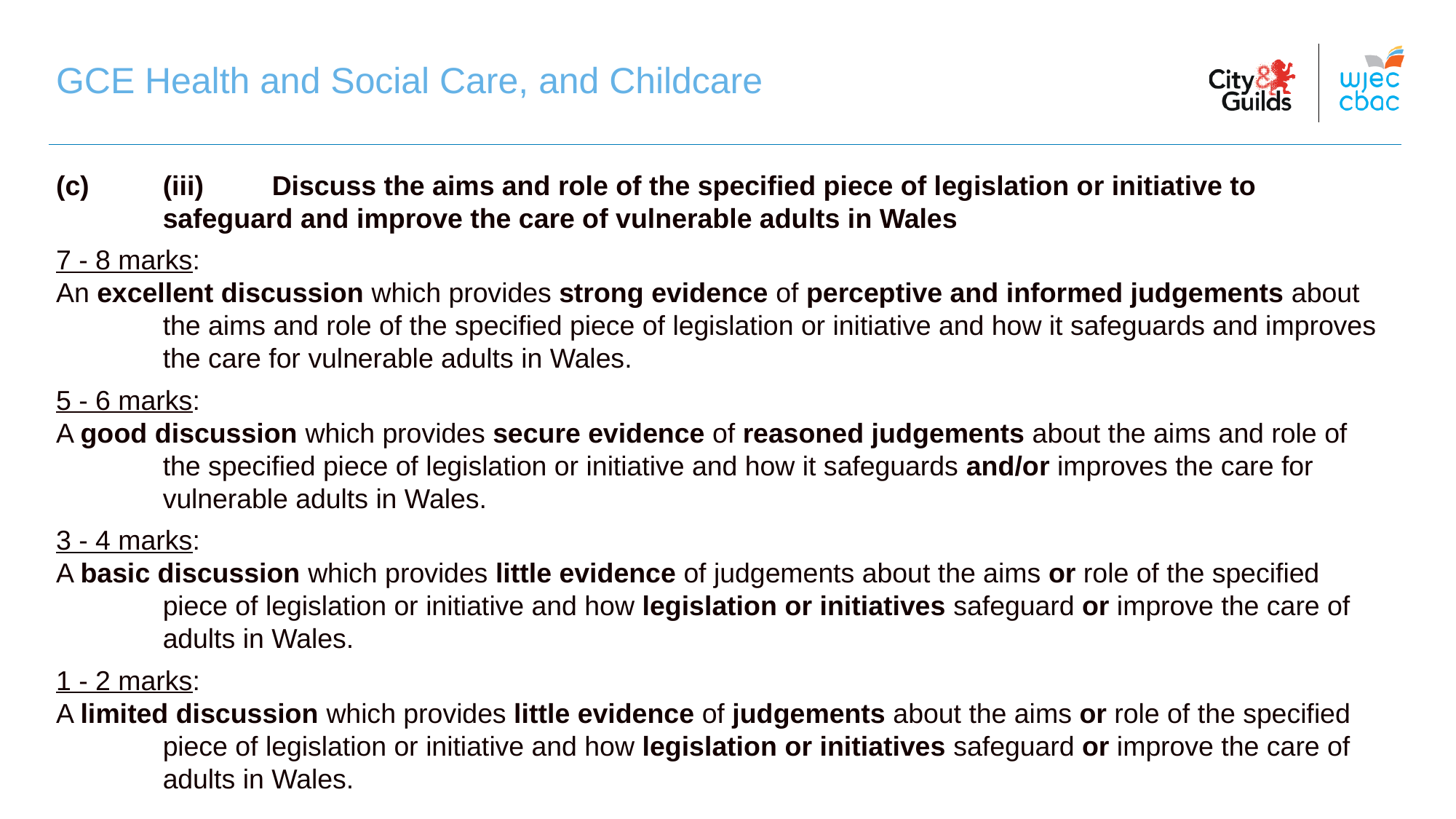

GCE Health and Social Care, and Childcare
(c)	(iii)	Discuss the aims and role of the specified piece of legislation or initiative to safeguard and improve the care of vulnerable adults in Wales
7 - 8 marks:
An excellent discussion which provides strong evidence of perceptive and informed judgements about the aims and role of the specified piece of legislation or initiative and how it safeguards and improves the care for vulnerable adults in Wales.
5 - 6 marks:
A good discussion which provides secure evidence of reasoned judgements about the aims and role of the specified piece of legislation or initiative and how it safeguards and/or improves the care for vulnerable adults in Wales.
3 - 4 marks:
A basic discussion which provides little evidence of judgements about the aims or role of the specified piece of legislation or initiative and how legislation or initiatives safeguard or improve the care of adults in Wales.
1 - 2 marks:
A limited discussion which provides little evidence of judgements about the aims or role of the specified piece of legislation or initiative and how legislation or initiatives safeguard or improve the care of adults in Wales.